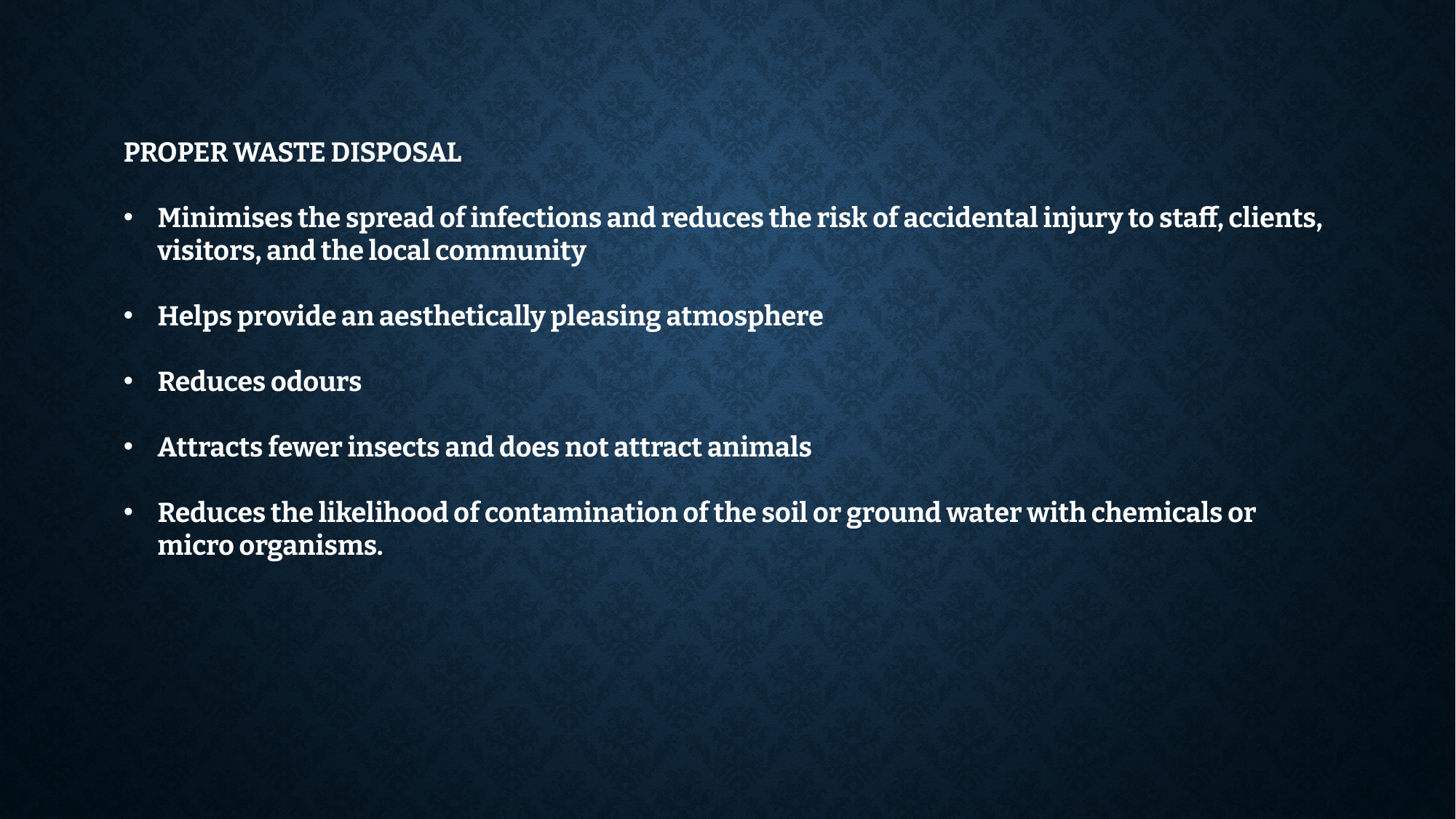

PROPER WASTE DISPOSAL

Minimises the spread of infections and reduces the risk of accidental injury to staff, clients, visitors, and the local community

Helps provide an aesthetically pleasing atmosphere

Reduces odours

Attracts fewer insects and does not attract animals

Reduces the likelihood of contamination of the soil or ground water with chemicals or micro organisms.